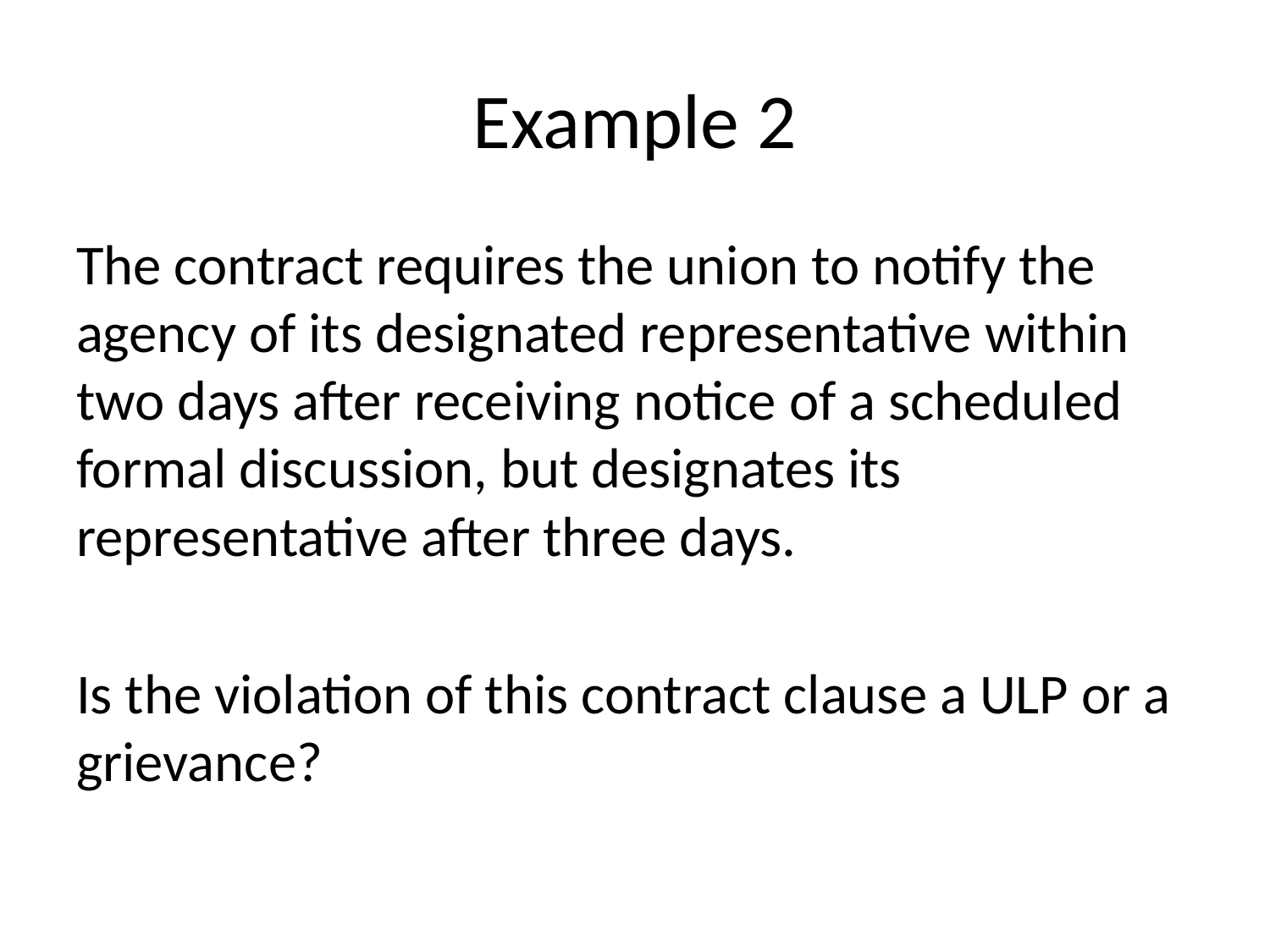

# Example 2
The contract requires the union to notify the agency of its designated representative within two days after receiving notice of a scheduled formal discussion, but designates its representative after three days.

Is the violation of this contract clause a ULP or a grievance?